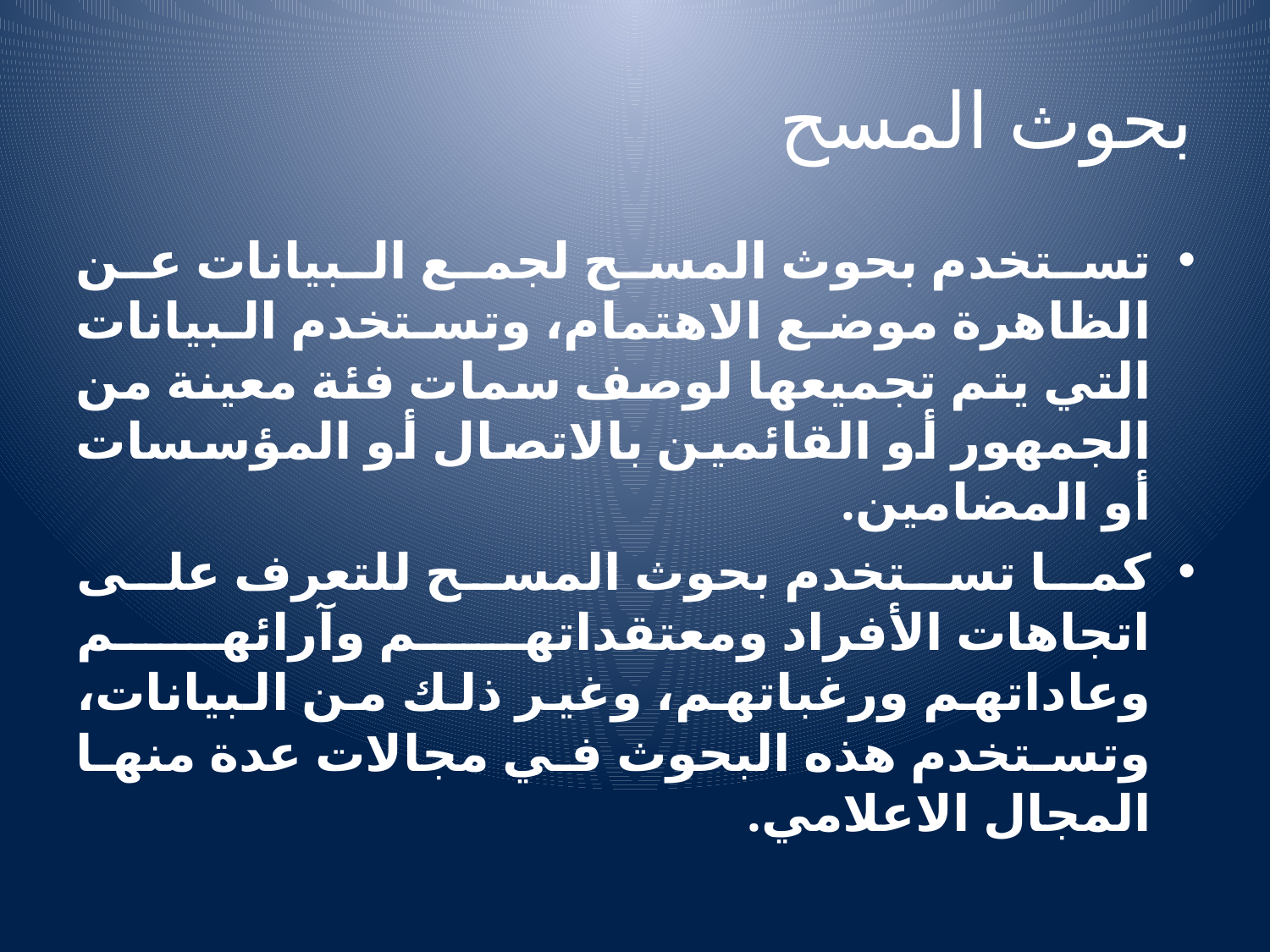

# بحوث المسح
تستخدم بحوث المسح لجمع البيانات عن الظاهرة موضع الاهتمام، وتستخدم البيانات التي يتم تجميعها لوصف سمات فئة معينة من الجمهور أو القائمين بالاتصال أو المؤسسات أو المضامين.
كما تستخدم بحوث المسح للتعرف على اتجاهات الأفراد ومعتقداتهم وآرائهم وعاداتهم ورغباتهم، وغير ذلك من البيانات، وتستخدم هذه البحوث في مجالات عدة منها المجال الاعلامي.